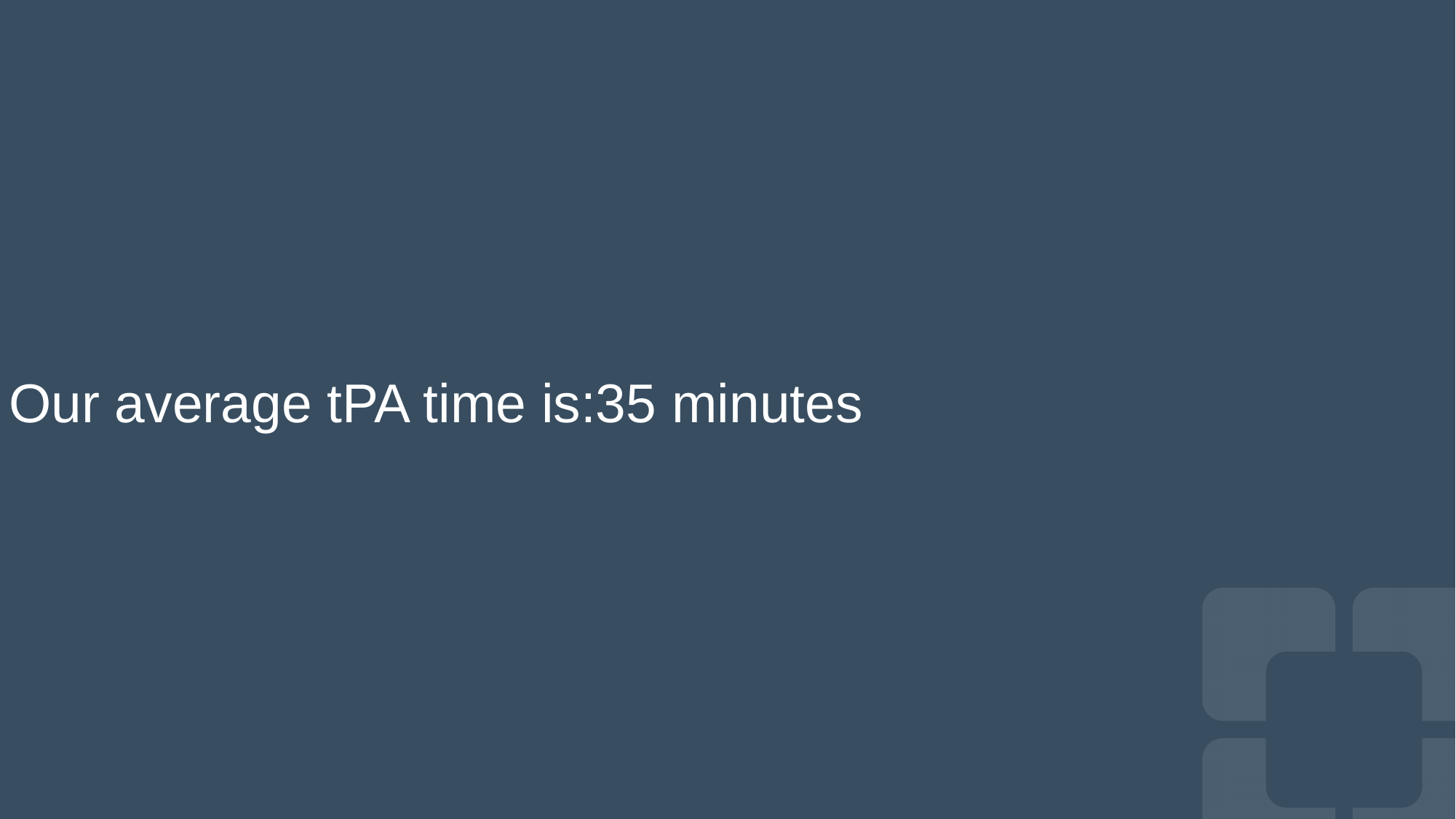

# Our average tPA time is:35 minutes